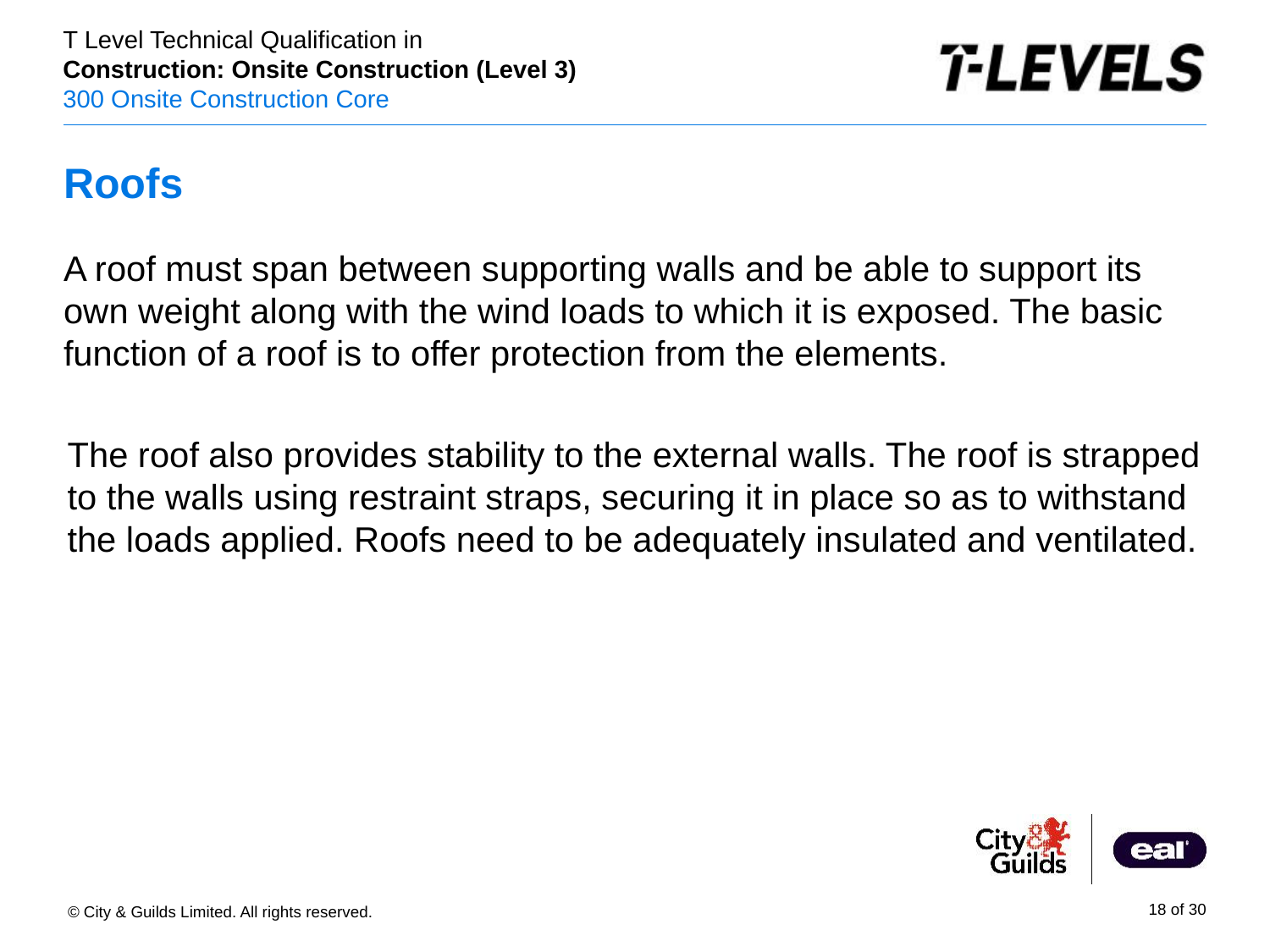

# Roofs
A roof must span between supporting walls and be able to support its own weight along with the wind loads to which it is exposed. The basic function of a roof is to offer protection from the elements.
The roof also provides stability to the external walls. The roof is strapped to the walls using restraint straps, securing it in place so as to withstand the loads applied. Roofs need to be adequately insulated and ventilated.